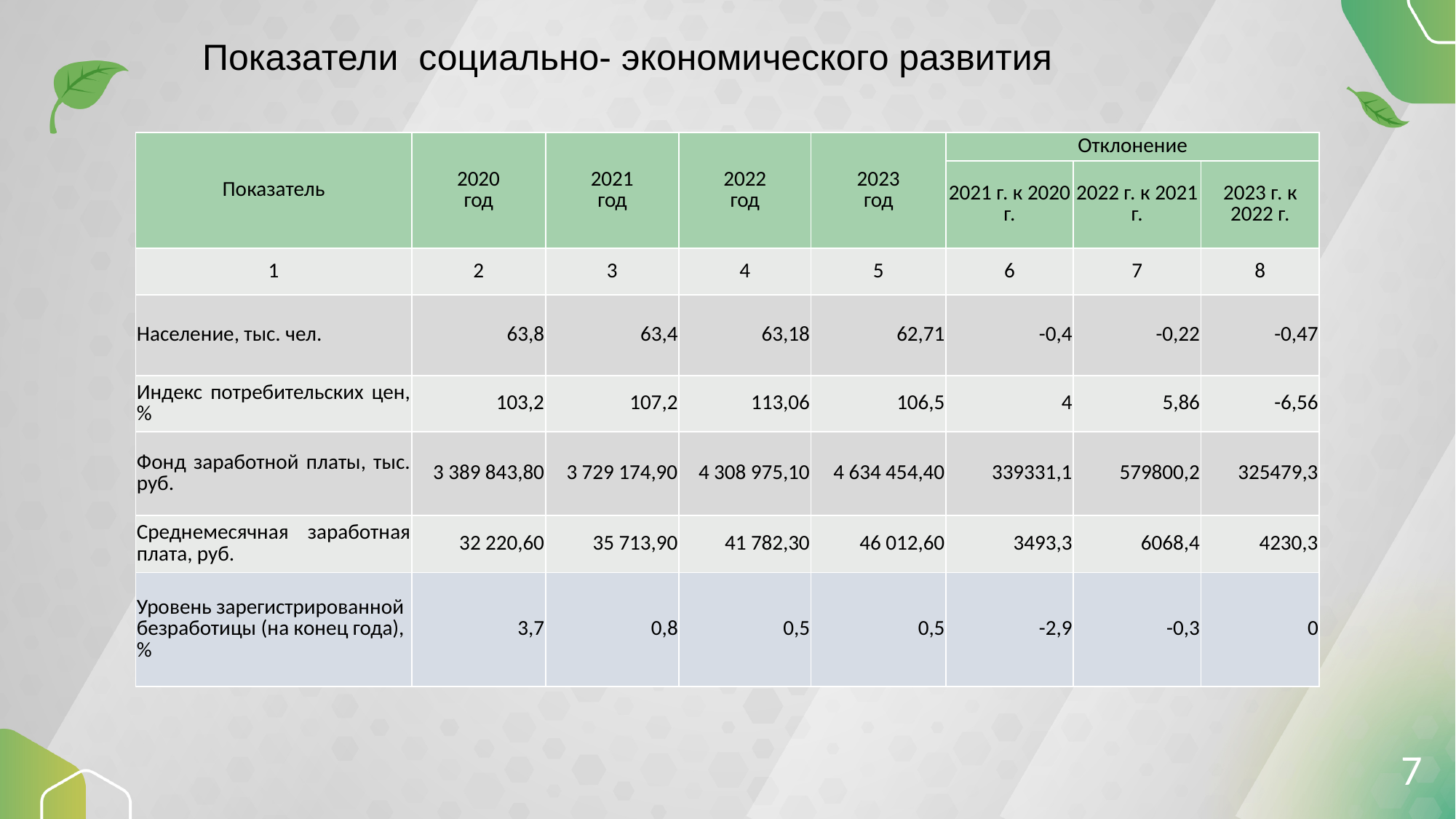

Показатели  социально- экономического развития
| Показатель | 2020 год | 2021 год | 2022 год | 2023 год | Отклонение |  |  |
| --- | --- | --- | --- | --- | --- | --- | --- |
|  |  |  |  |  | 2021 г. к 2020 г. | 2022 г. к 2021 г. | 2023 г. к 2022 г. |
| 1 | 2 | 3 | 4 | 5 | 6 | 7 | 8 |
| Население, тыс. чел. | 63,8 | 63,4 | 63,18 | 62,71 | -0,4 | -0,22 | -0,47 |
| Индекс потребительских цен, % | 103,2 | 107,2 | 113,06 | 106,5 | 4 | 5,86 | -6,56 |
| Фонд заработной платы, тыс. руб. | 3 389 843,80 | 3 729 174,90 | 4 308 975,10 | 4 634 454,40 | 339331,1 | 579800,2 | 325479,3 |
| Среднемесячная заработная плата, руб. | 32 220,60 | 35 713,90 | 41 782,30 | 46 012,60 | 3493,3 | 6068,4 | 4230,3 |
| Уровень зарегистрированной безработицы (на конец года), % | 3,7 | 0,8 | 0,5 | 0,5 | -2,9 | -0,3 | 0 |
7